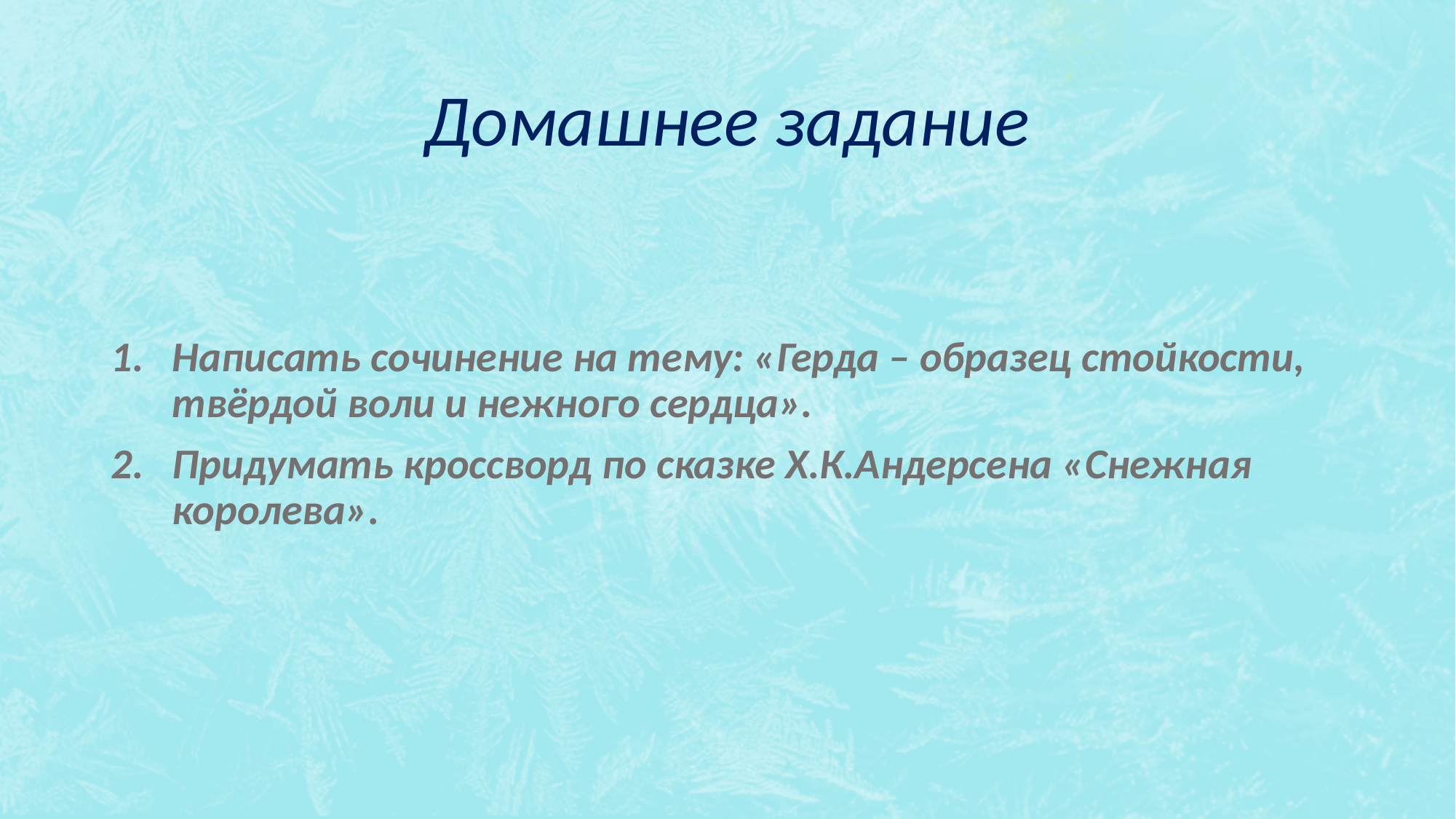

# Домашнее задание
Написать сочинение на тему: «Герда – образец стойкости, твёрдой воли и нежного сердца».
Придумать кроссворд по сказке Х.К.Андерсена «Снежная королева».